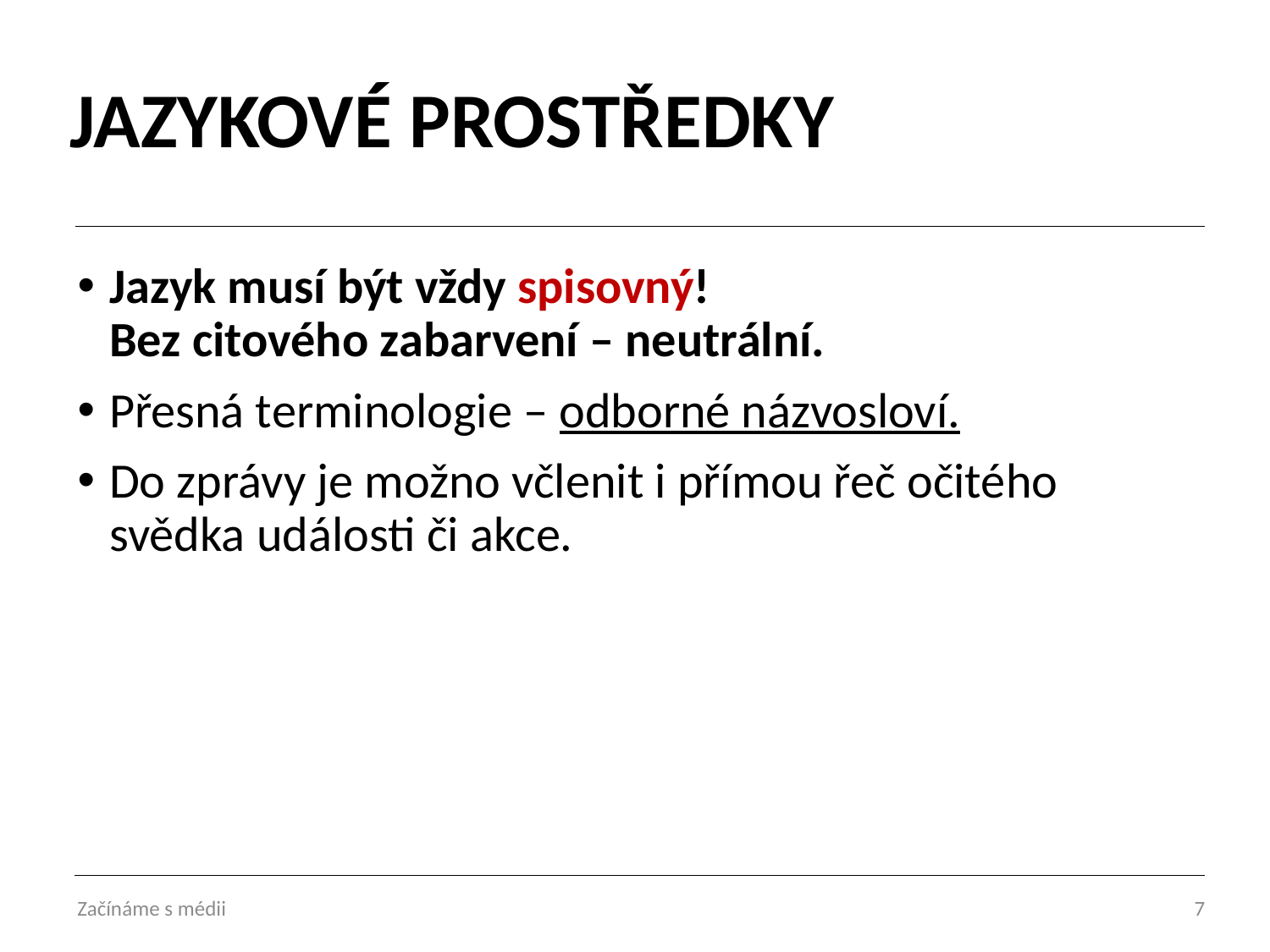

# JAZYKOVÉ PROSTŘEDKY
Jazyk musí být vždy spisovný!
Bez citového zabarvení – neutrální.
Přesná terminologie – odborné názvosloví.
Do zprávy je možno včlenit i přímou řeč očitého svědka události či akce.

Začínáme s médii
7